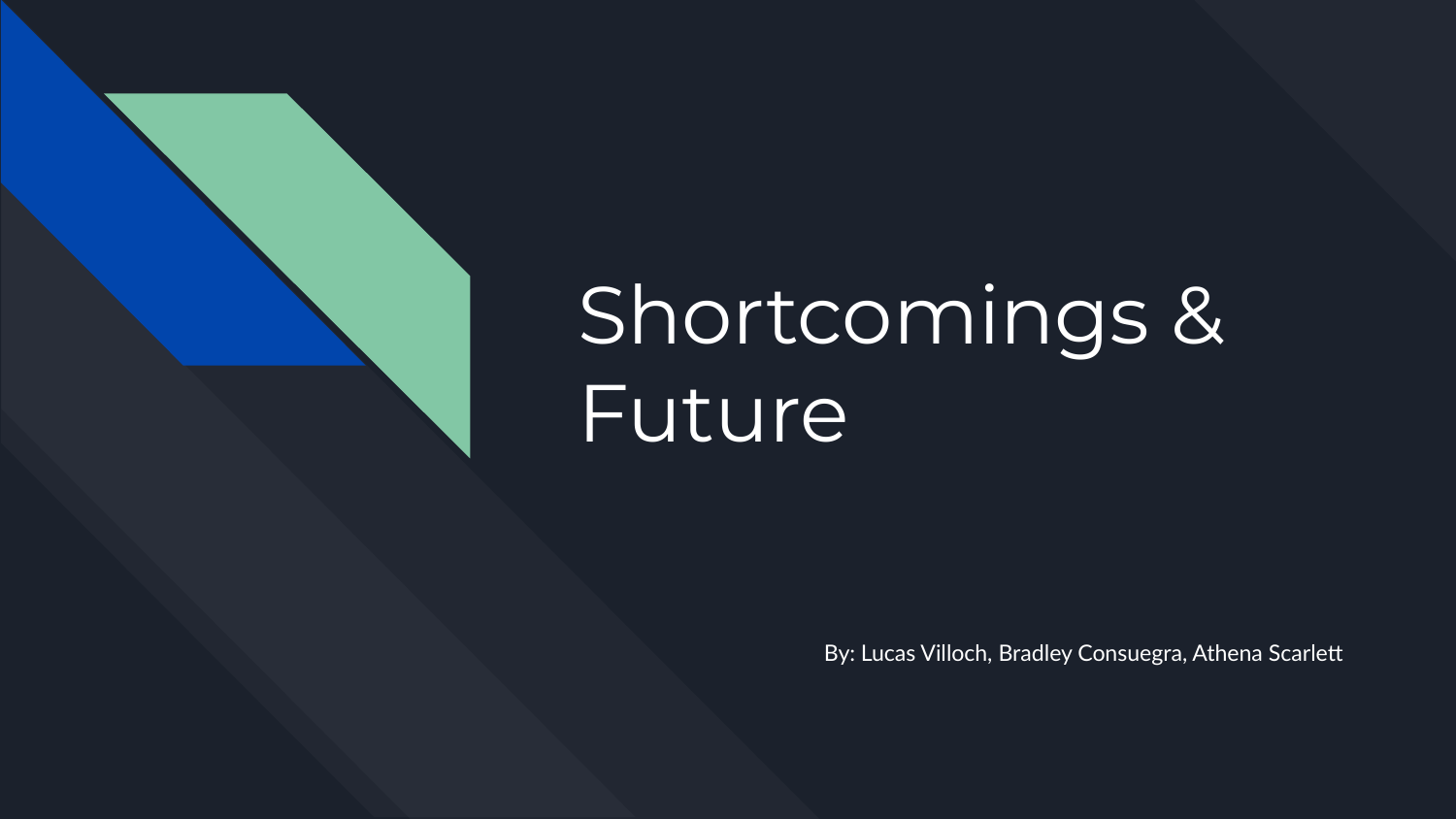

# Shortcomings & Future
By: Lucas Villoch, Bradley Consuegra, Athena Scarlett